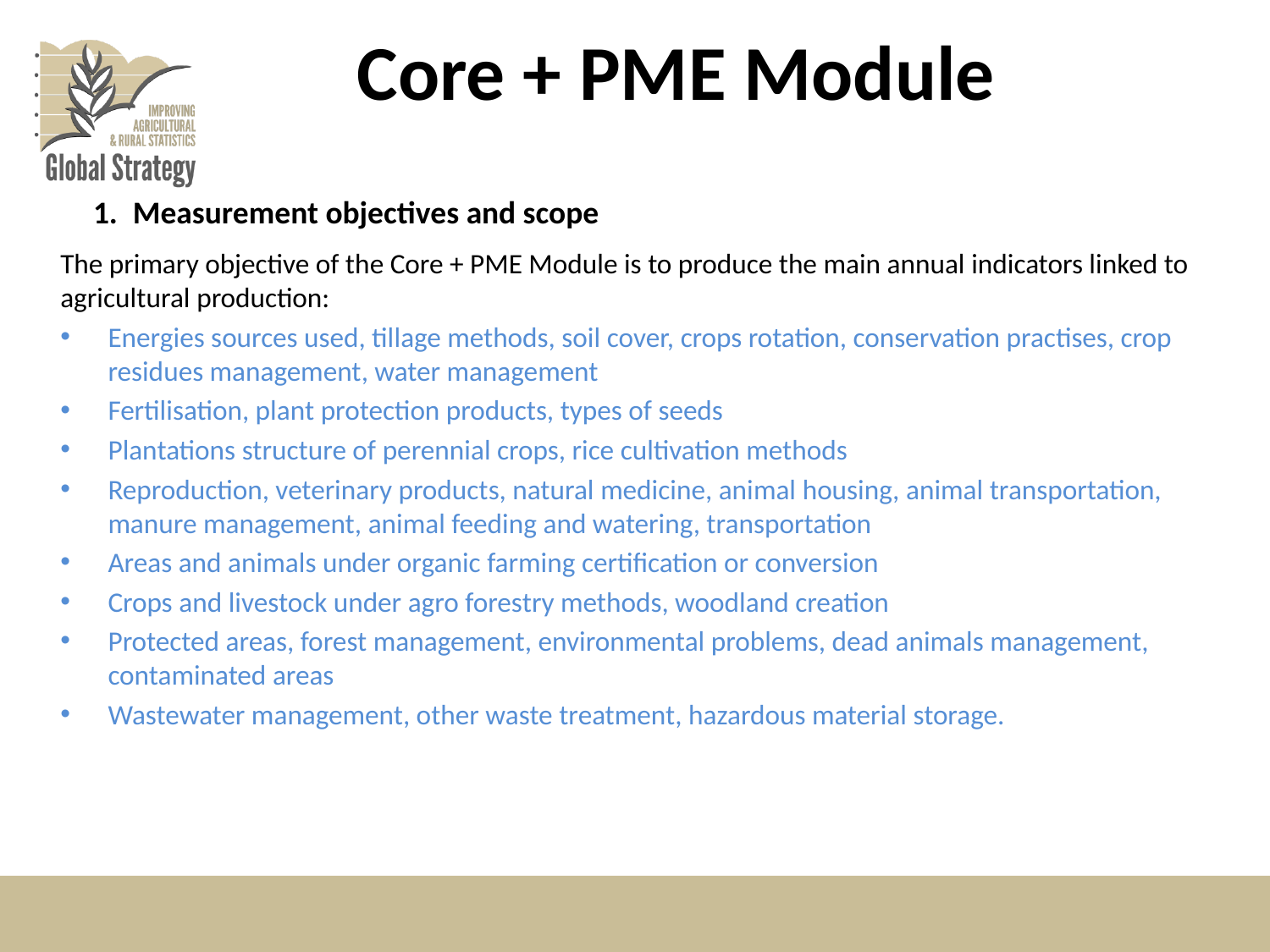

# Core + PME Module
Measurement objectives and scope
The primary objective of the Core + PME Module is to produce the main annual indicators linked to agricultural production:
Energies sources used, tillage methods, soil cover, crops rotation, conservation practises, crop residues management, water management
Fertilisation, plant protection products, types of seeds
Plantations structure of perennial crops, rice cultivation methods
Reproduction, veterinary products, natural medicine, animal housing, animal transportation, manure management, animal feeding and watering, transportation
Areas and animals under organic farming certification or conversion
Crops and livestock under agro forestry methods, woodland creation
Protected areas, forest management, environmental problems, dead animals management, contaminated areas
Wastewater management, other waste treatment, hazardous material storage.